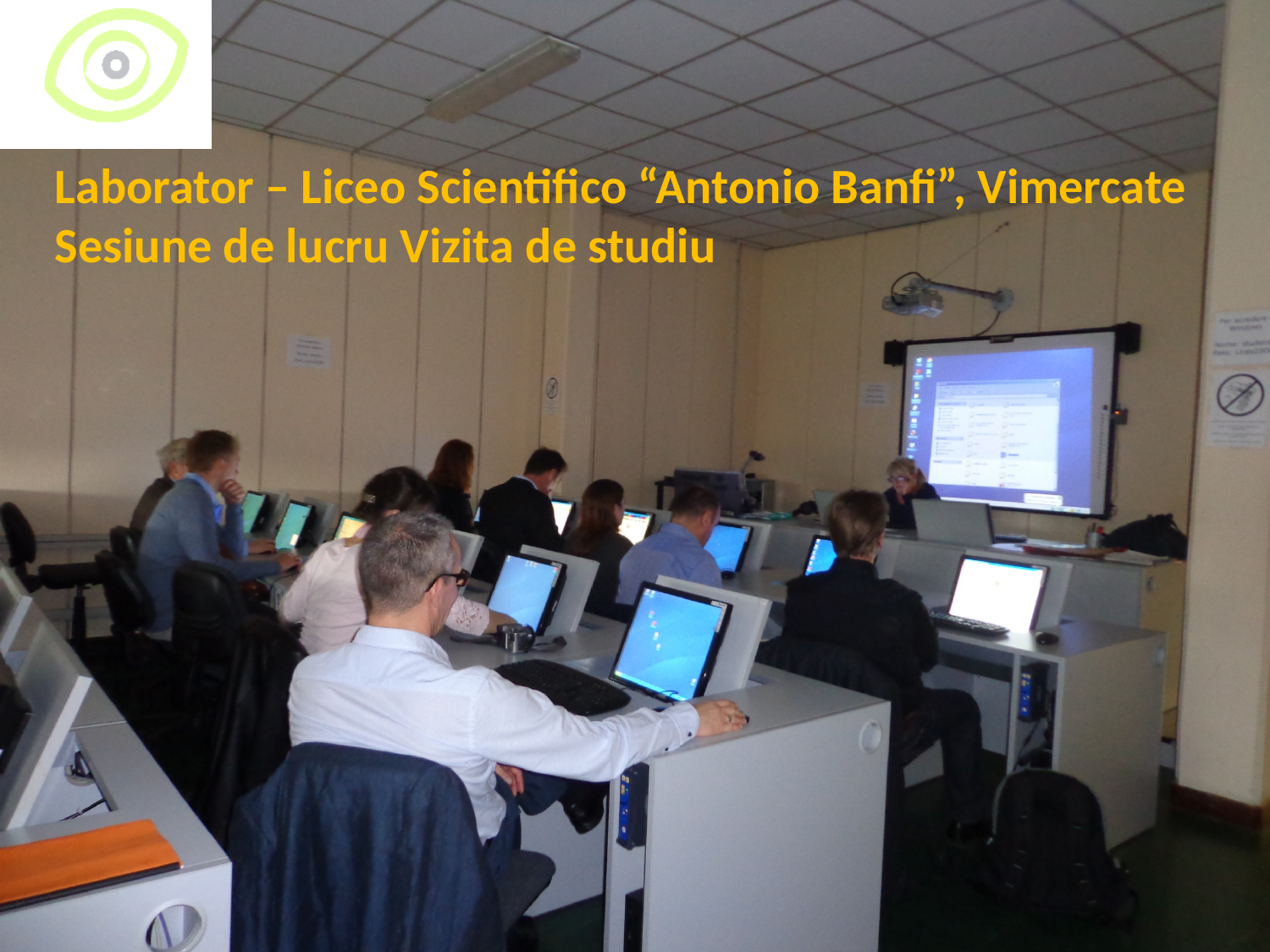

Laborator – Liceo Scientifico “Antonio Banfi”, Vimercate
Sesiune de lucru Vizita de studiu